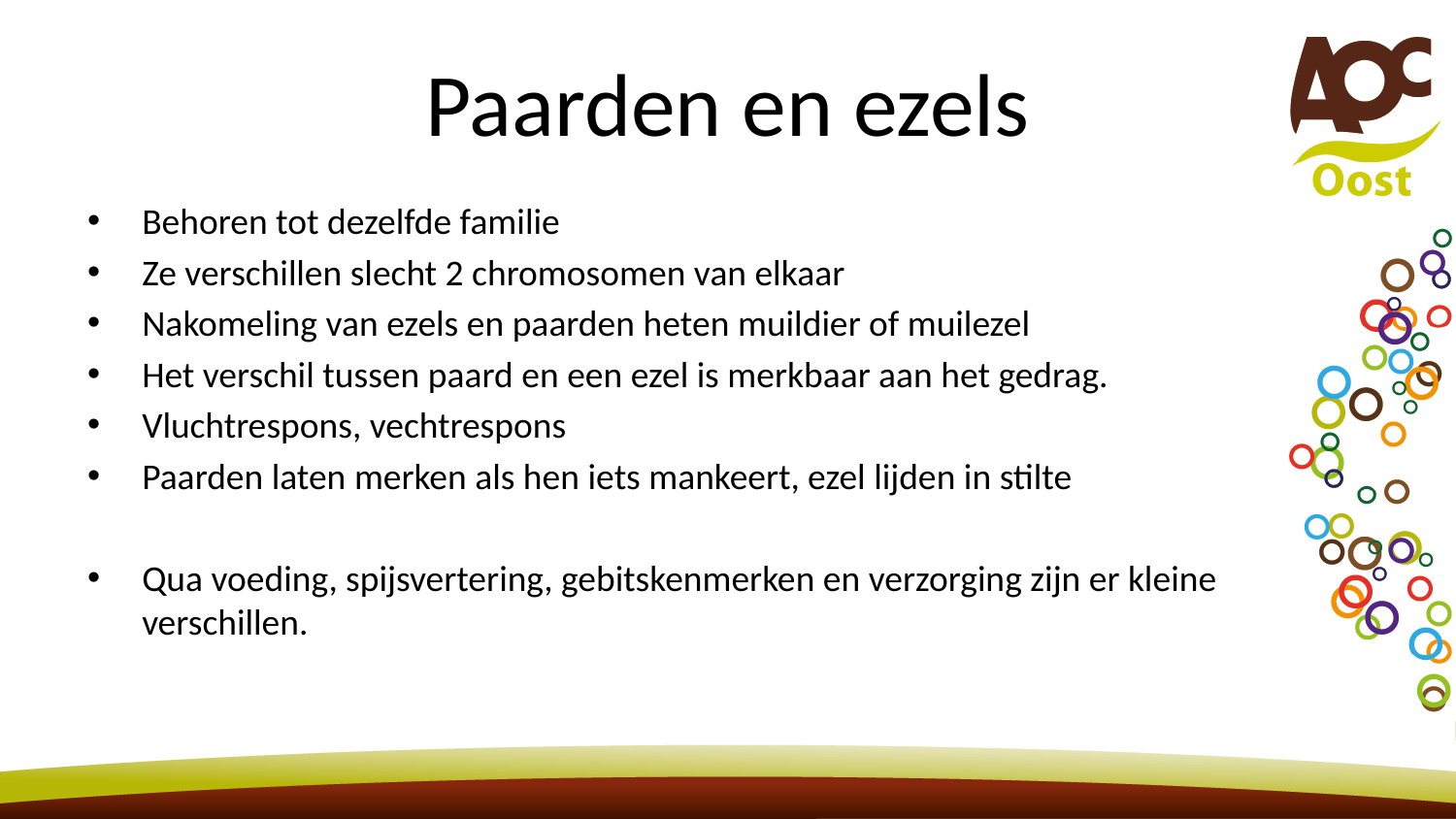

# Paarden en ezels
Behoren tot dezelfde familie
Ze verschillen slecht 2 chromosomen van elkaar
Nakomeling van ezels en paarden heten muildier of muilezel
Het verschil tussen paard en een ezel is merkbaar aan het gedrag.
Vluchtrespons, vechtrespons
Paarden laten merken als hen iets mankeert, ezel lijden in stilte

Qua voeding, spijsvertering, gebitskenmerken en verzorging zijn er kleine verschillen.